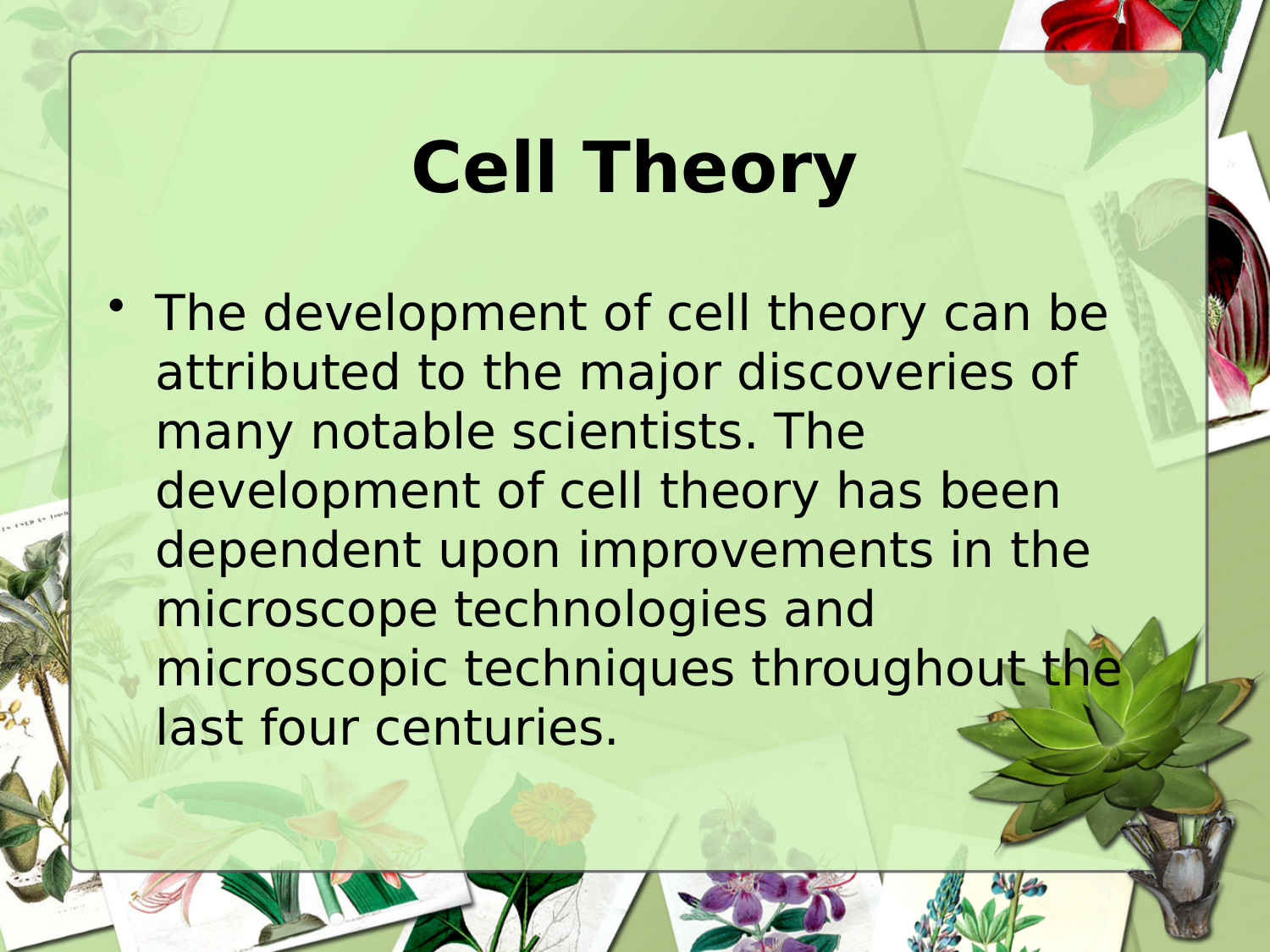

# Cell Theory
The development of cell theory can be attributed to the major discoveries of many notable scientists. The development of cell theory has been dependent upon improvements in the microscope technologies and microscopic techniques throughout the last four centuries.